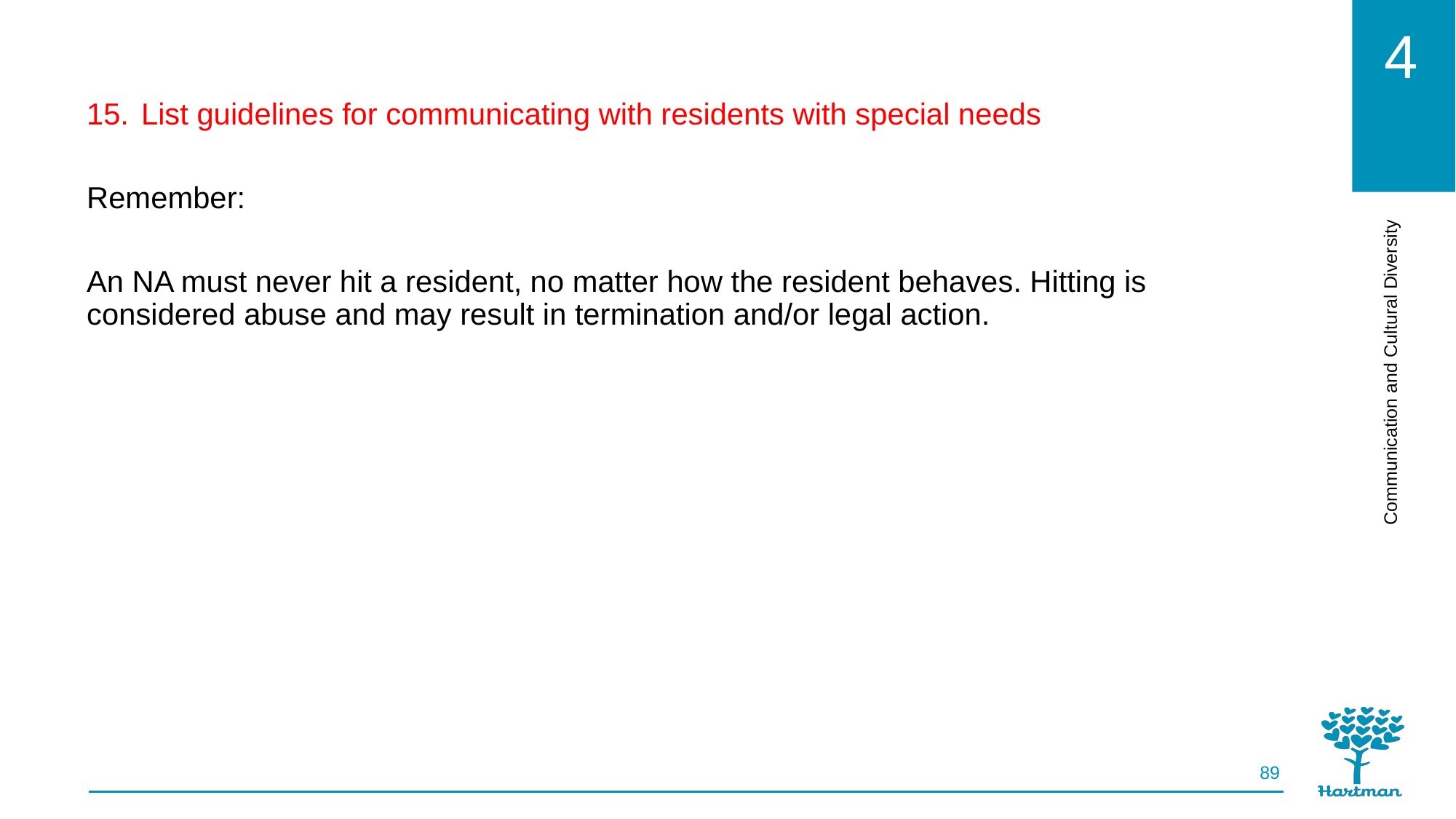

List guidelines for communicating with residents with special needs

Remember:

An NA must never hit a resident, no matter how the resident behaves. Hitting is considered abuse and may result in termination and/or legal action.

89